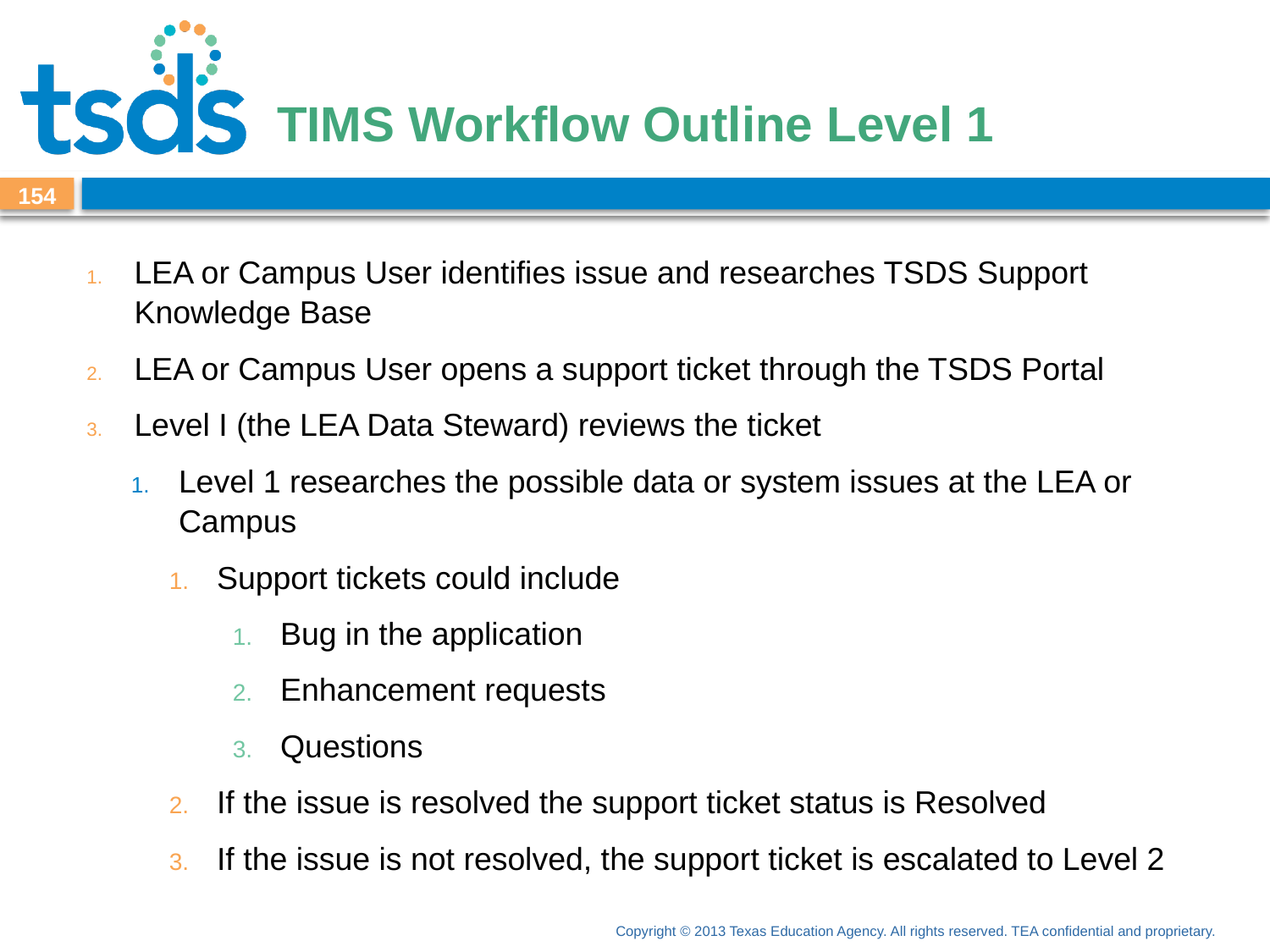

# TIMS Workflow Outline Level 1
154
LEA or Campus User identifies issue and researches TSDS Support Knowledge Base
LEA or Campus User opens a support ticket through the TSDS Portal
Level I (the LEA Data Steward) reviews the ticket
Level 1 researches the possible data or system issues at the LEA or Campus
Support tickets could include
Bug in the application
Enhancement requests
Questions
If the issue is resolved the support ticket status is Resolved
If the issue is not resolved, the support ticket is escalated to Level 2